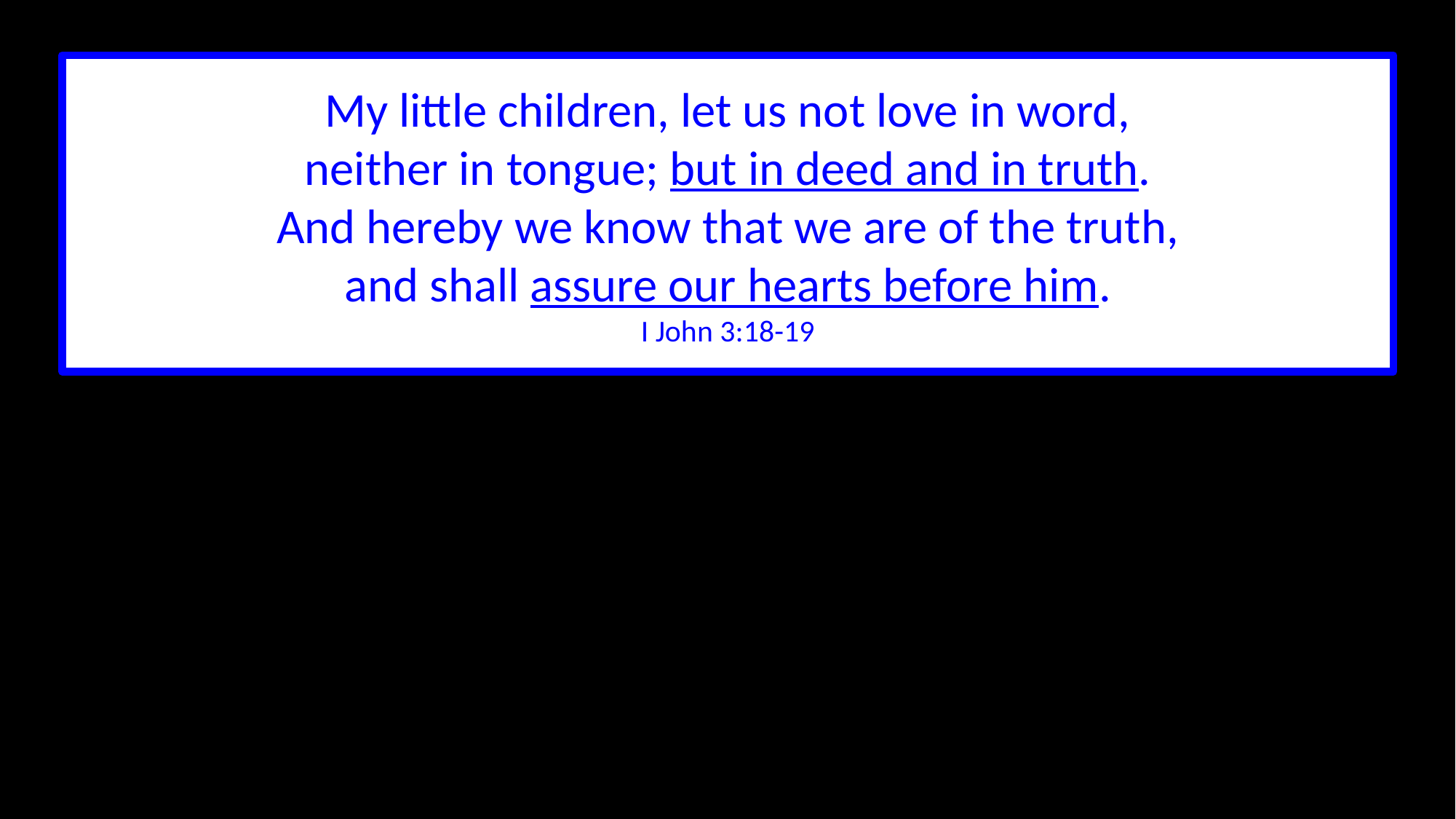

My little children, let us not love in word,
neither in tongue; but in deed and in truth.
And hereby we know that we are of the truth,
and shall assure our hearts before him.
I John 3:18-19